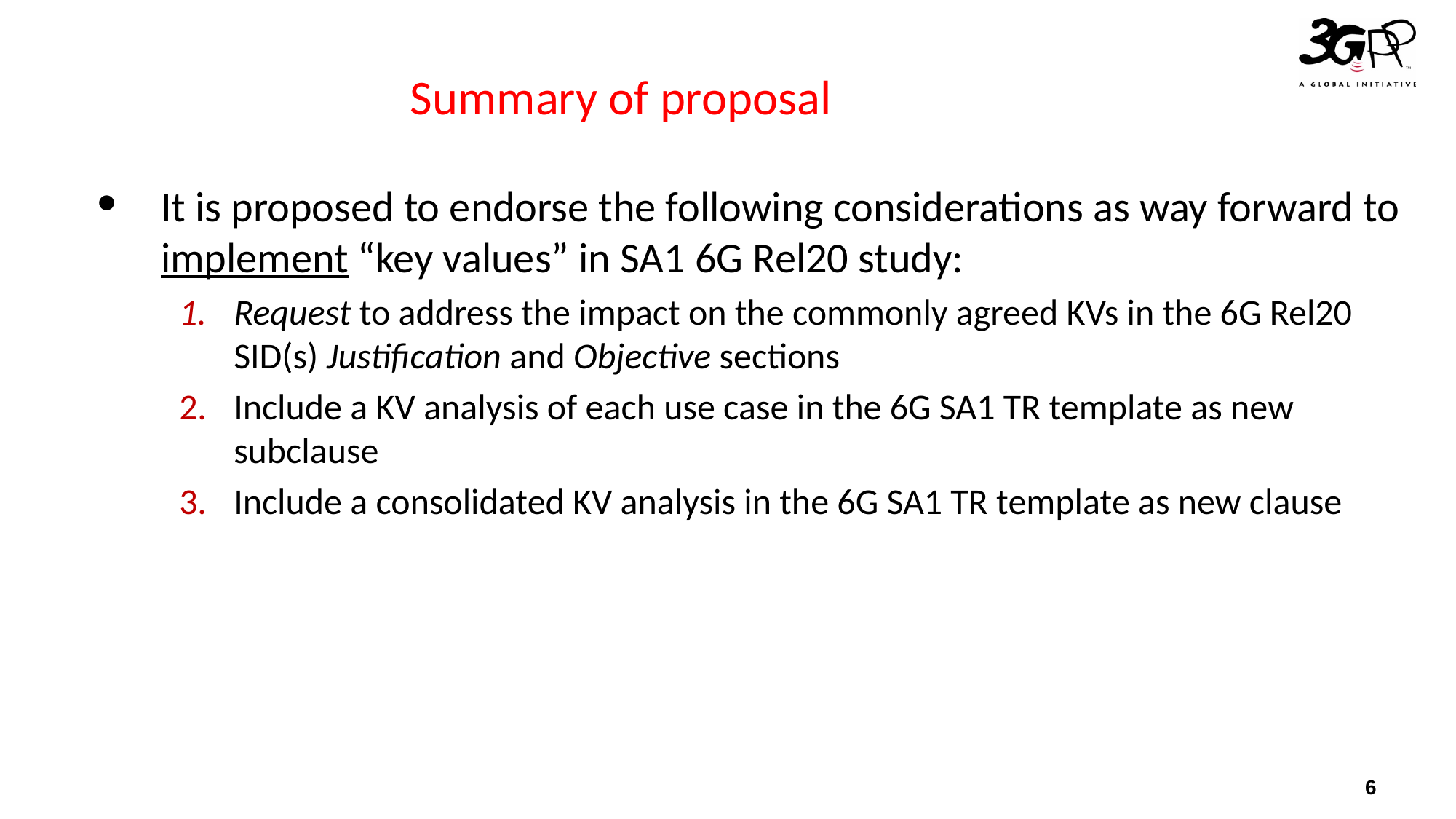

# Summary of proposal
It is proposed to endorse the following considerations as way forward to implement “key values” in SA1 6G Rel20 study:
Request to address the impact on the commonly agreed KVs in the 6G Rel20 SID(s) Justification and Objective sections
Include a KV analysis of each use case in the 6G SA1 TR template as new subclause
Include a consolidated KV analysis in the 6G SA1 TR template as new clause